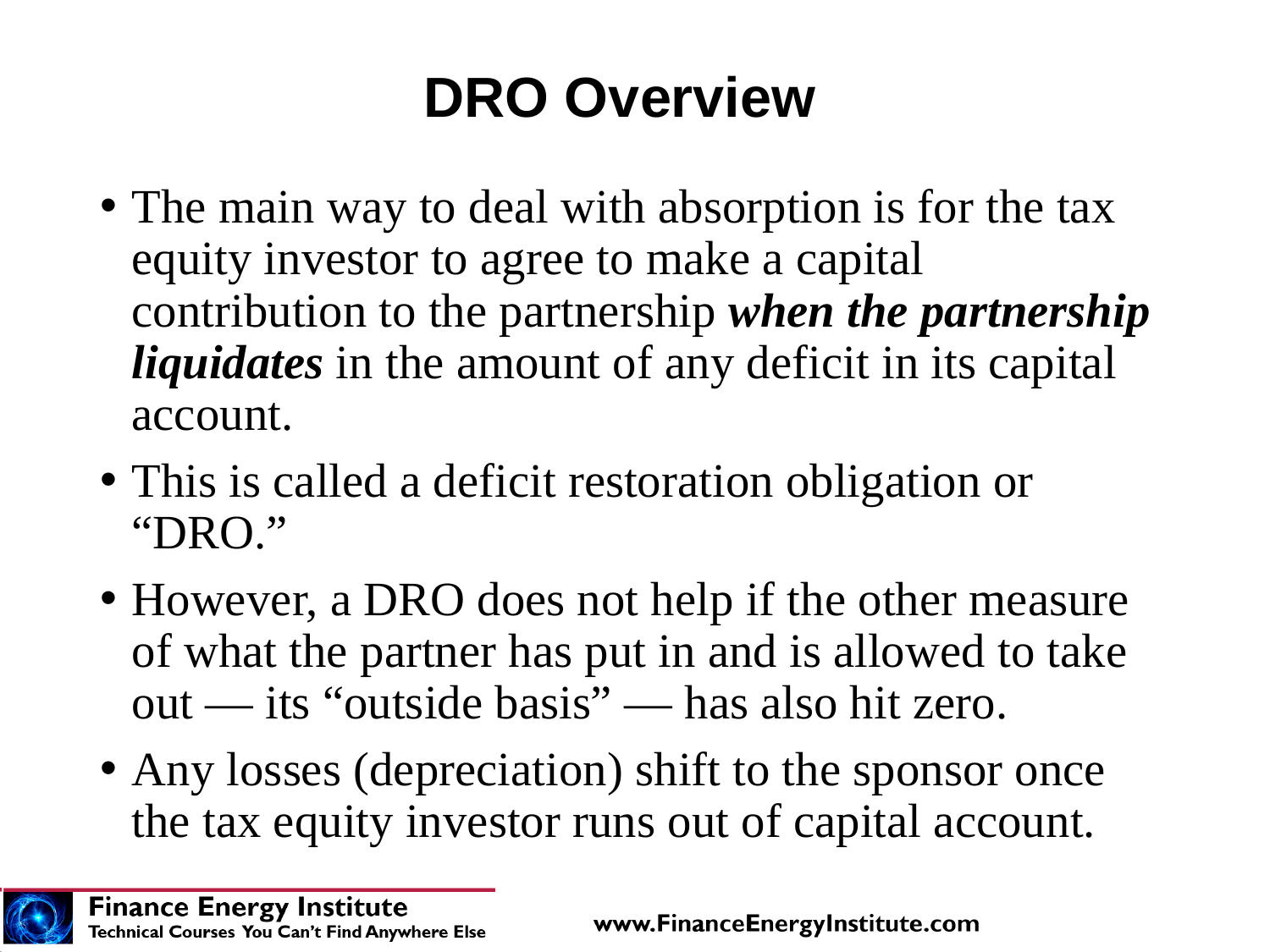

# DRO Overview
The main way to deal with absorption is for the tax equity investor to agree to make a capital contribution to the partnership when the partnership liquidates in the amount of any deficit in its capital account.
This is called a deficit restoration obligation or “DRO.”
However, a DRO does not help if the other measure of what the partner has put in and is allowed to take out — its “outside basis” — has also hit zero.
Any losses (depreciation) shift to the sponsor once the tax equity investor runs out of capital account.